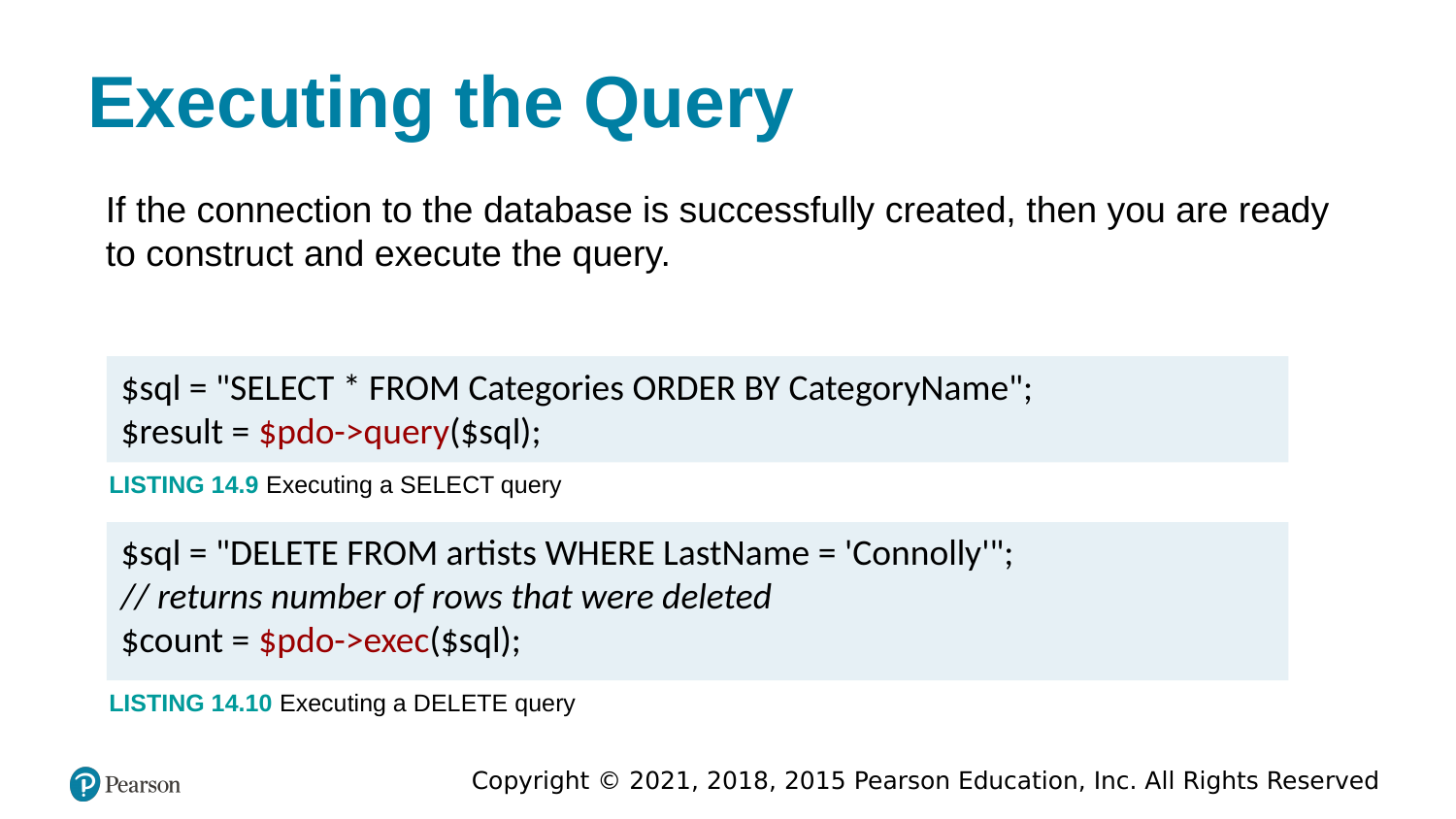

# Executing the Query
If the connection to the database is successfully created, then you are ready to construct and execute the query.
$sql = "SELECT * FROM Categories ORDER BY CategoryName";
$result = $pdo->query($sql);
LISTING 14.9 Executing a SELECT query
$sql = "DELETE FROM artists WHERE LastName = 'Connolly'";
// returns number of rows that were deleted
$count = $pdo->exec($sql);
LISTING 14.10 Executing a DELETE query